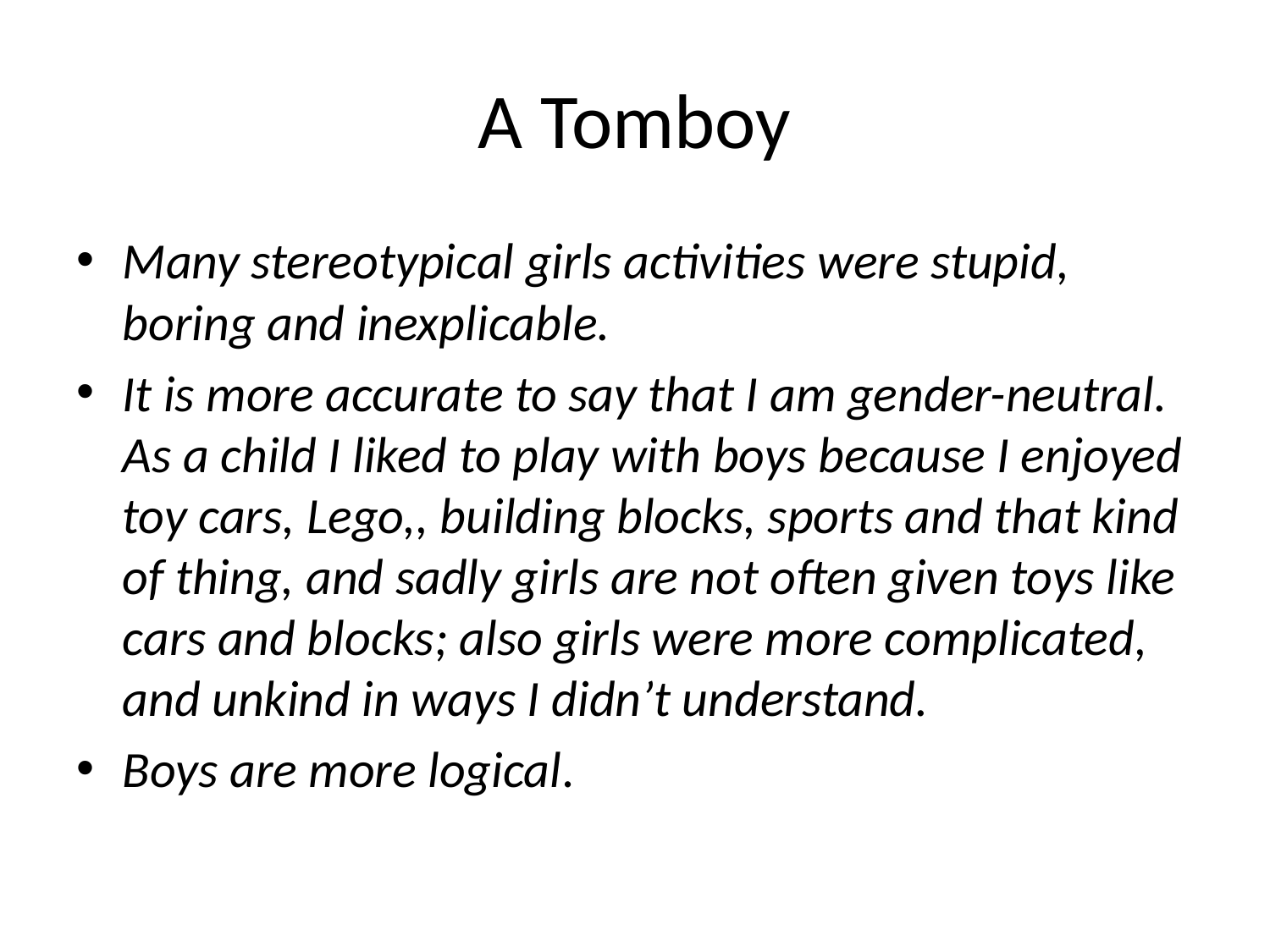

# A Tomboy
Many stereotypical girls activities were stupid, boring and inexplicable.
It is more accurate to say that I am gender-neutral. As a child I liked to play with boys because I enjoyed toy cars, Lego,, building blocks, sports and that kind of thing, and sadly girls are not often given toys like cars and blocks; also girls were more complicated, and unkind in ways I didn’t understand.
Boys are more logical.